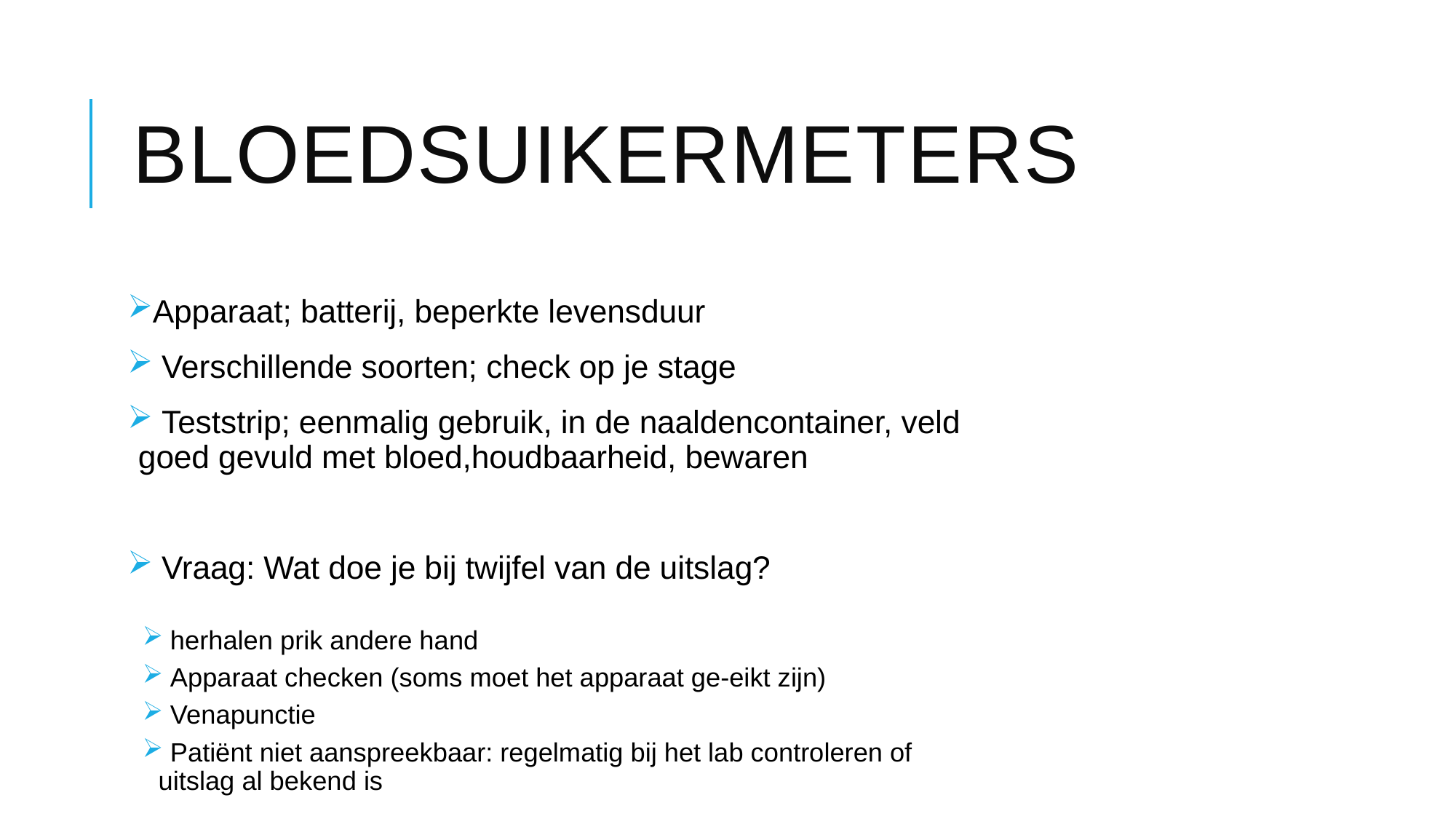

# Bloedsuikermeters

Apparaat; batterij, beperkte levensduur
 Verschillende soorten; check op je stage
 Teststrip; eenmalig gebruik, in de naaldencontainer, veld goed gevuld met bloed,houdbaarheid, bewaren

 Vraag: Wat doe je bij twijfel van de uitslag?
 herhalen prik andere hand
 Apparaat checken (soms moet het apparaat ge-eikt zijn)
 Venapunctie
 Patiënt niet aanspreekbaar: regelmatig bij het lab controleren of uitslag al bekend is